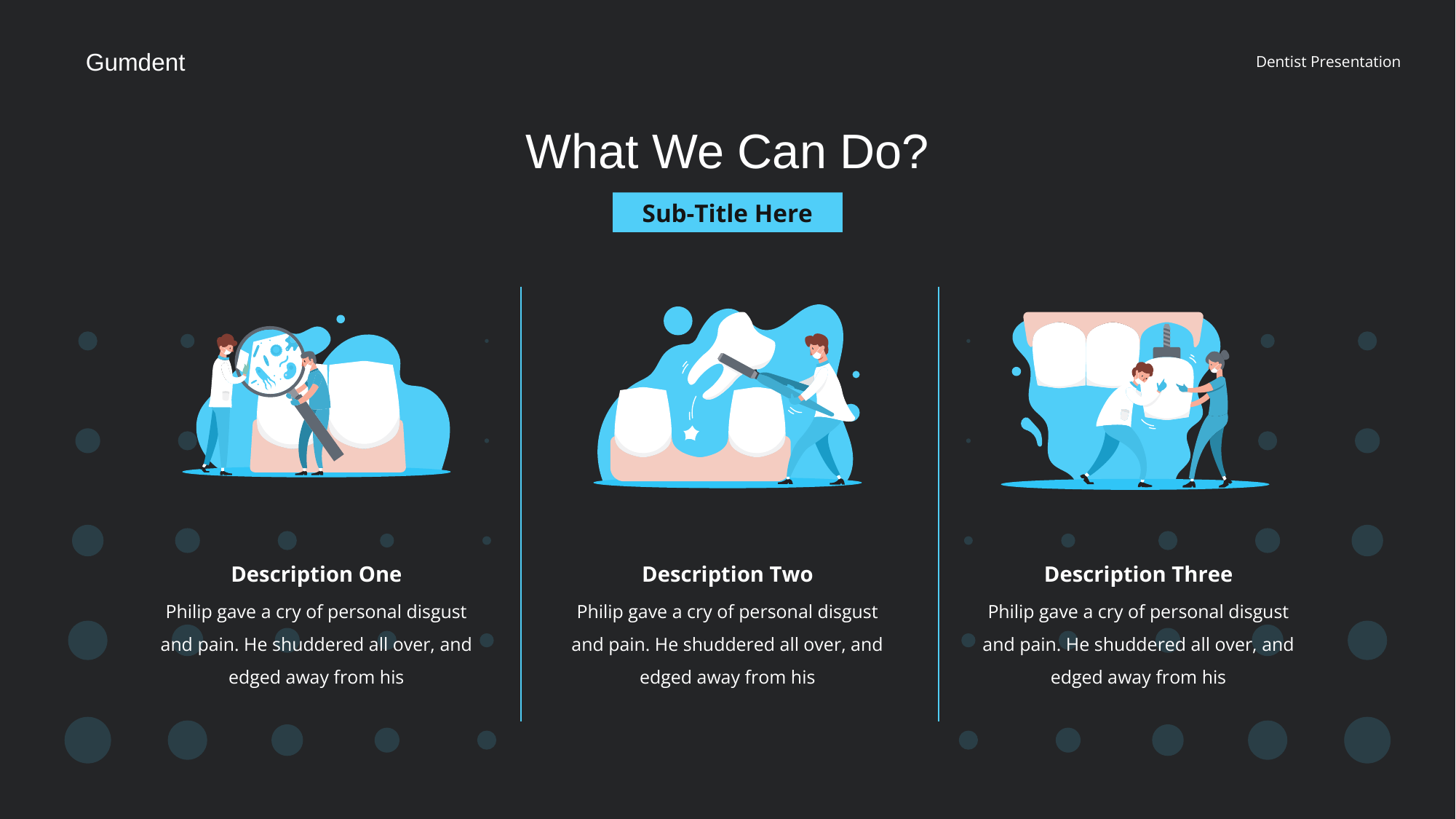

# What We Can Do?
Sub-Title Here

Description One
Description Two
Description Three
Philip gave a cry of personal disgust and pain. He shuddered all over, and edged away from his
Philip gave a cry of personal disgust and pain. He shuddered all over, and edged away from his
Philip gave a cry of personal disgust and pain. He shuddered all over, and edged away from his